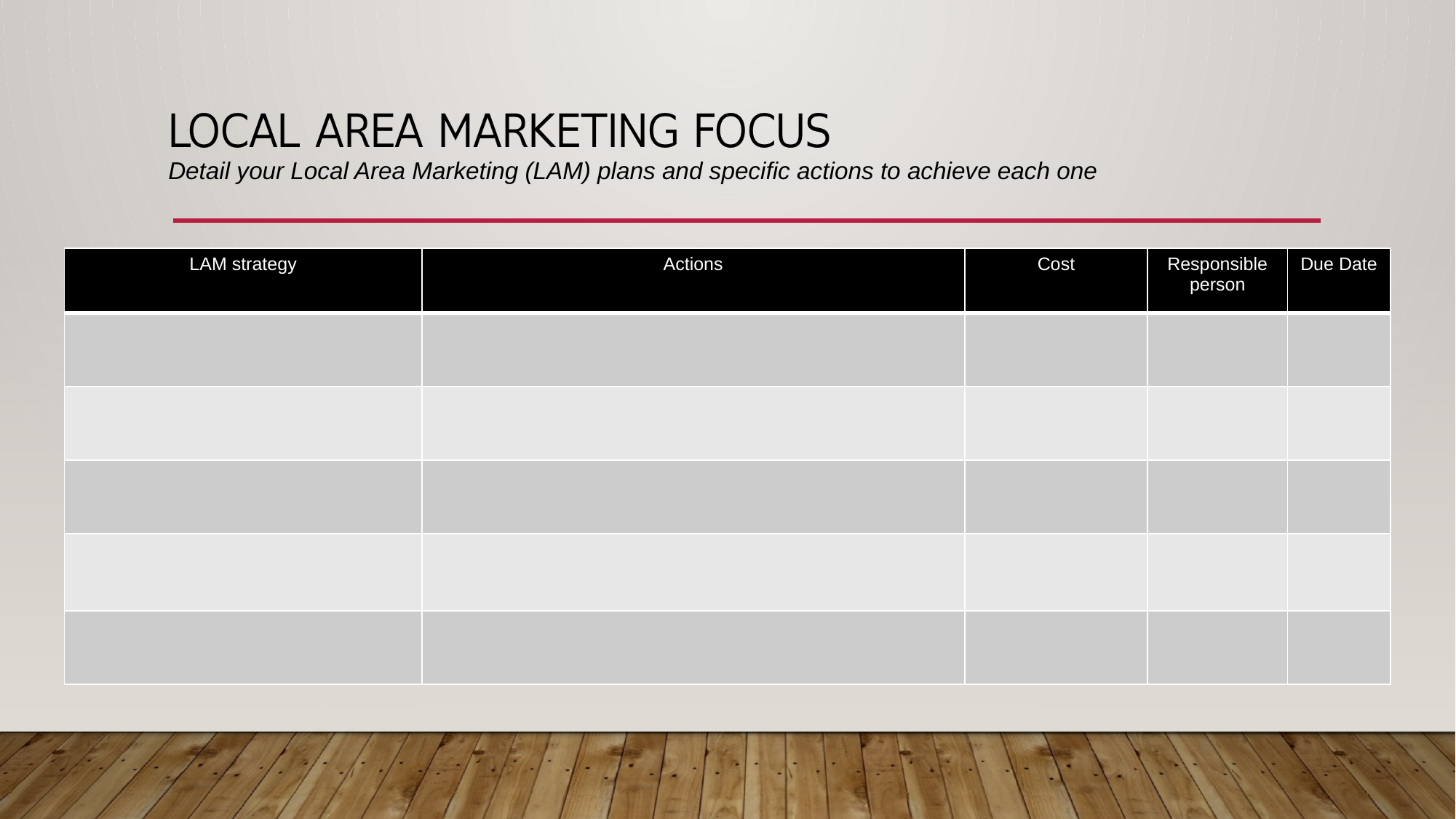

# Local Area Marketing Focus
Detail your Local Area Marketing (LAM) plans and specific actions to achieve each one
| LAM strategy | Actions | Cost | Responsible person | Due Date |
| --- | --- | --- | --- | --- |
|  |  |  |  |  |
|  |  |  |  |  |
|  |  |  |  |  |
|  |  |  |  |  |
|  |  |  |  |  |